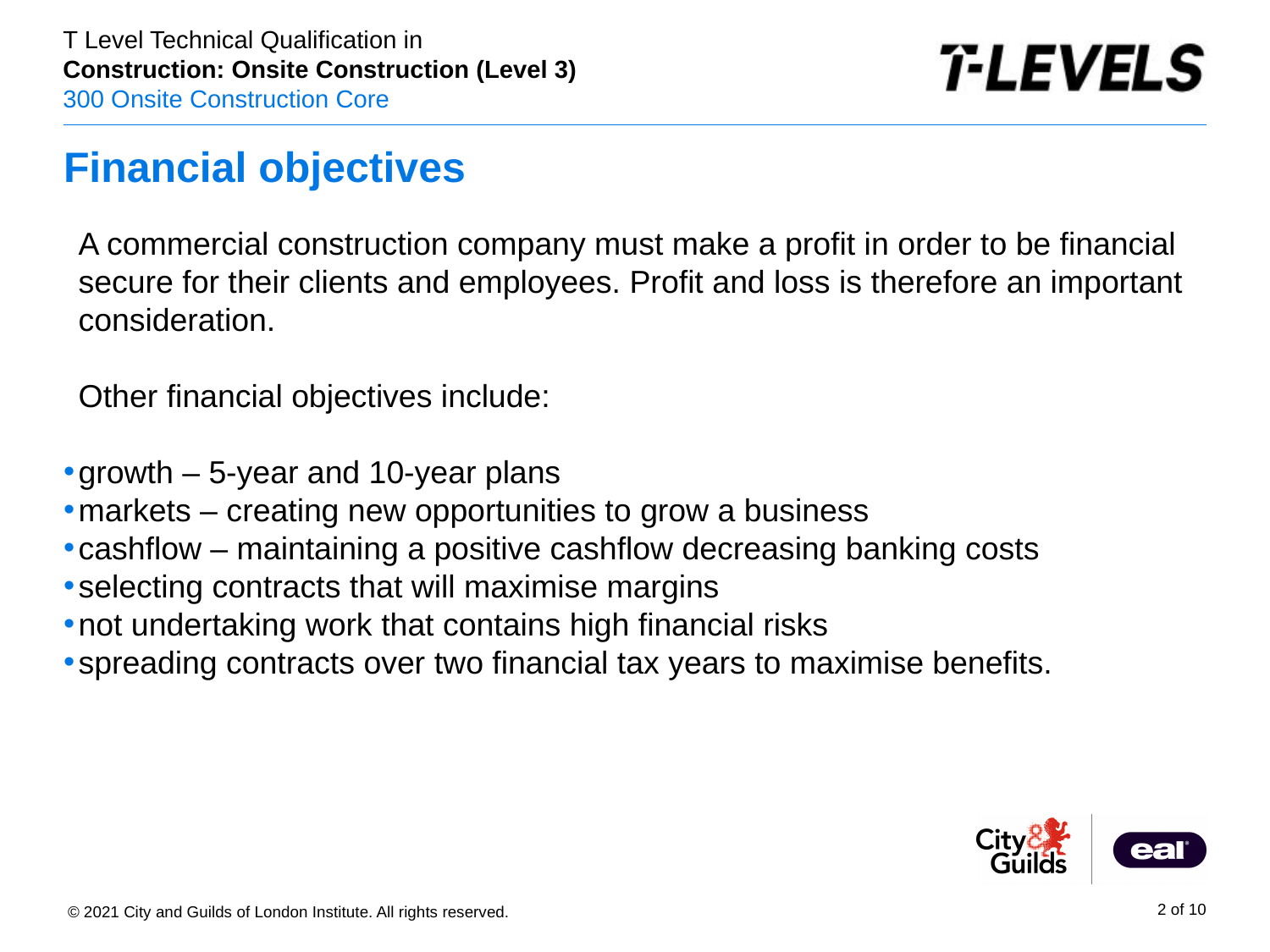

# Financial objectives

PowerPoint presentation
A commercial construction company must make a profit in order to be financial secure for their clients and employees. Profit and loss is therefore an important consideration.

Other financial objectives include:

growth – 5-year and 10-year plans
markets – creating new opportunities to grow a business
cashflow – maintaining a positive cashflow decreasing banking costs
selecting contracts that will maximise margins
not undertaking work that contains high financial risks
spreading contracts over two financial tax years to maximise benefits.